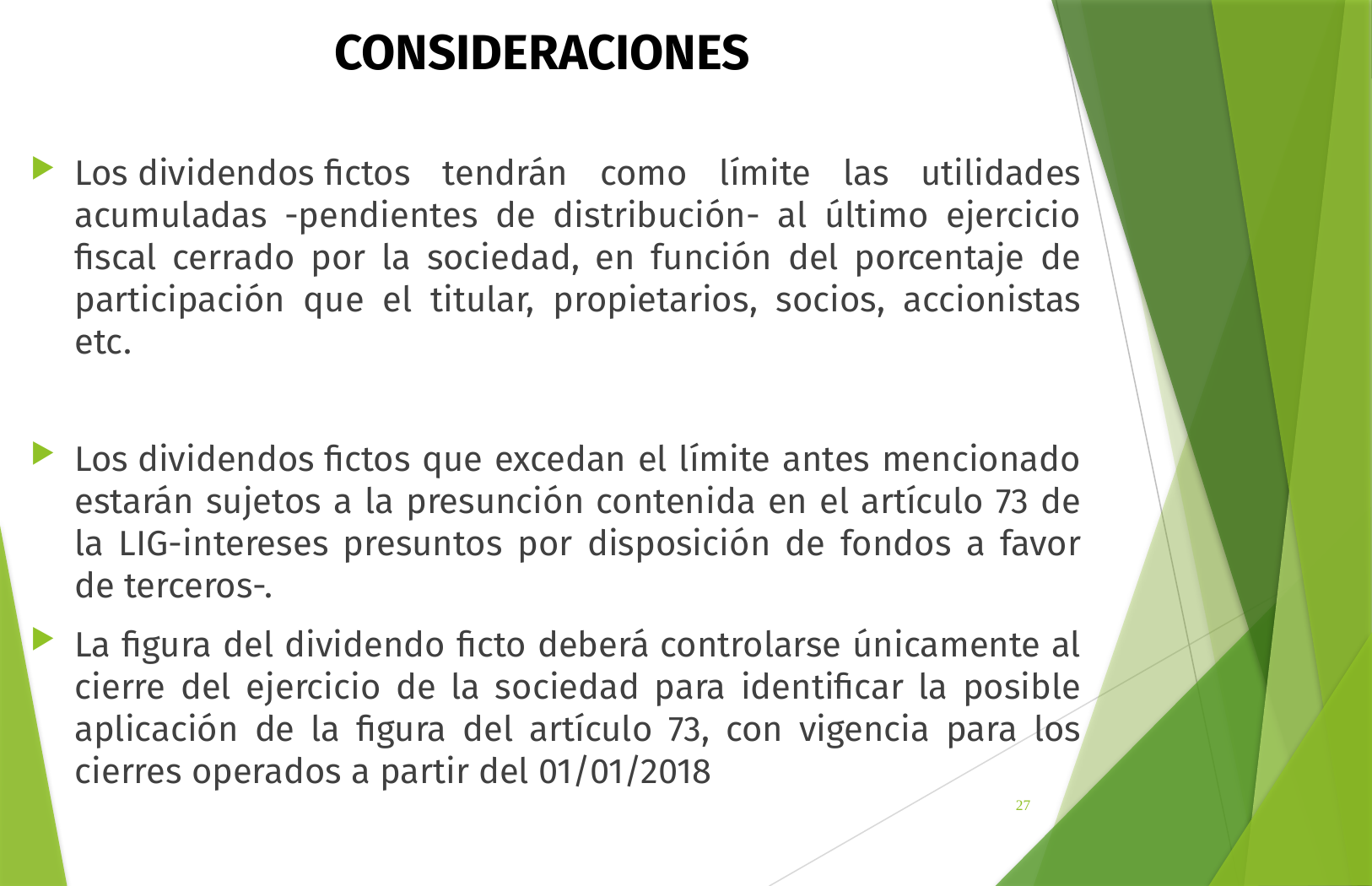

# CONSIDERACIONES
Los dividendos fictos tendrán como límite las utilidades acumuladas -pendientes de distribución- al último ejercicio fiscal cerrado por la sociedad, en función del porcentaje de participación que el titular, propietarios, socios, accionistas etc.

Los dividendos fictos que excedan el límite antes mencionado estarán sujetos a la presunción contenida en el artículo 73 de la LIG-intereses presuntos por disposición de fondos a favor de terceros-.
La figura del dividendo ficto deberá controlarse únicamente al cierre del ejercicio de la sociedad para identificar la posible aplicación de la figura del artículo 73, con vigencia para los cierres operados a partir del 01/01/2018
27